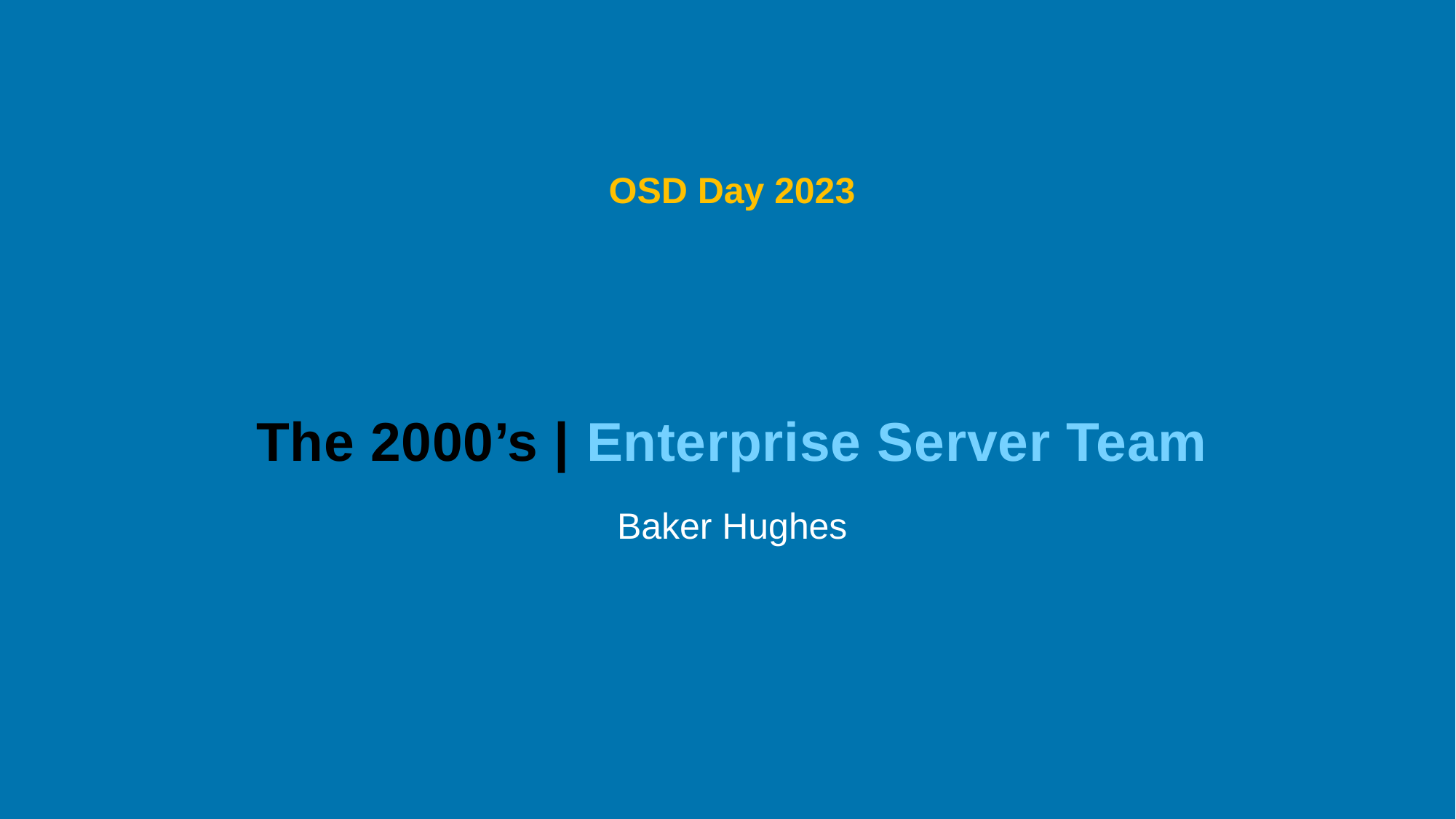

OSD Day 2023
# The 2000’s | Enterprise Server Team
Baker Hughes